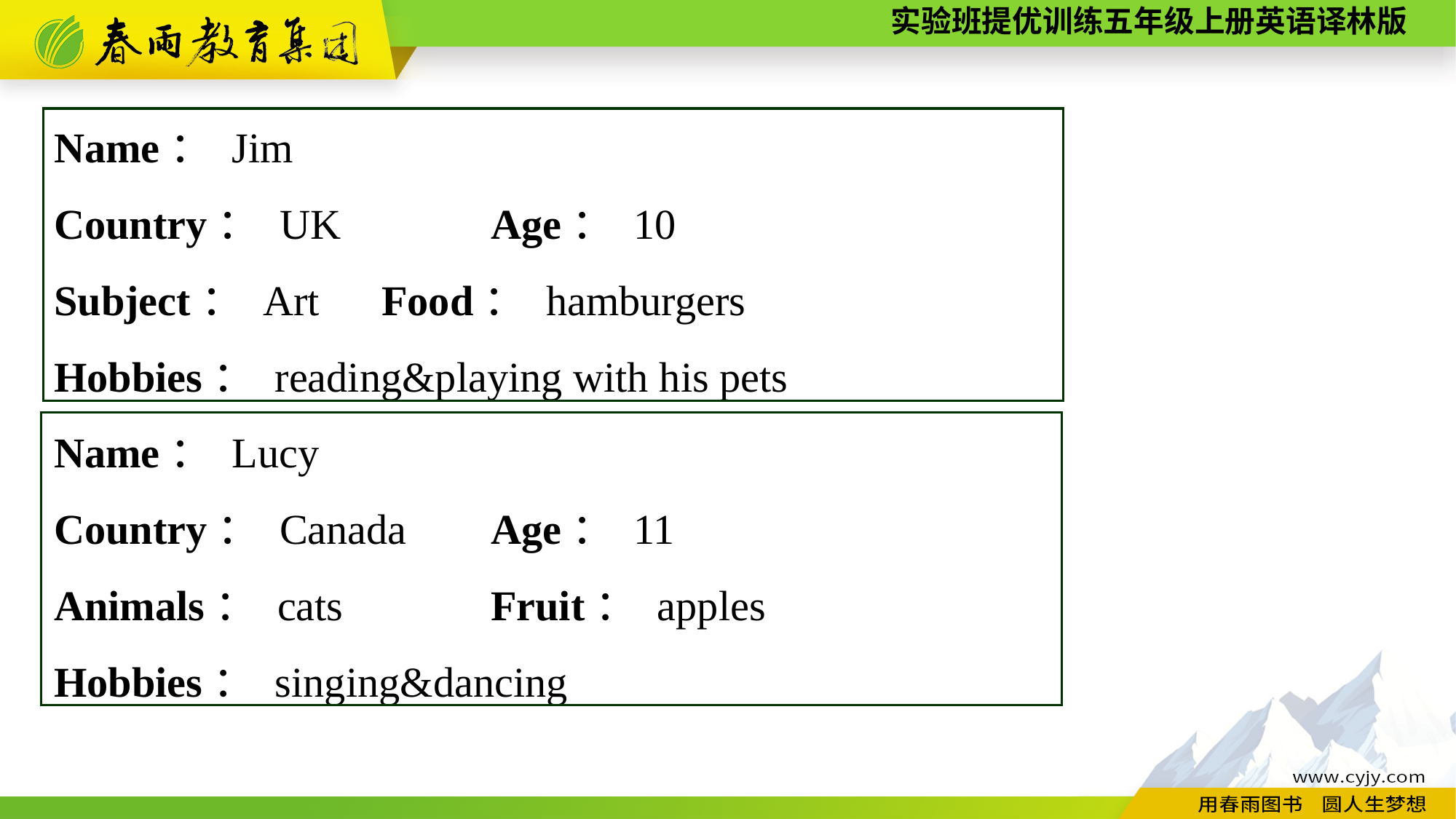

Name： Jim
Country： UK　	Age： 10
Subject： Art　	Food： hamburgers
Hobbies： reading&playing with his pets
Name： Lucy
Country： Canada　	Age： 11
Animals： cats　	Fruit： apples
Hobbies： singing&dancing